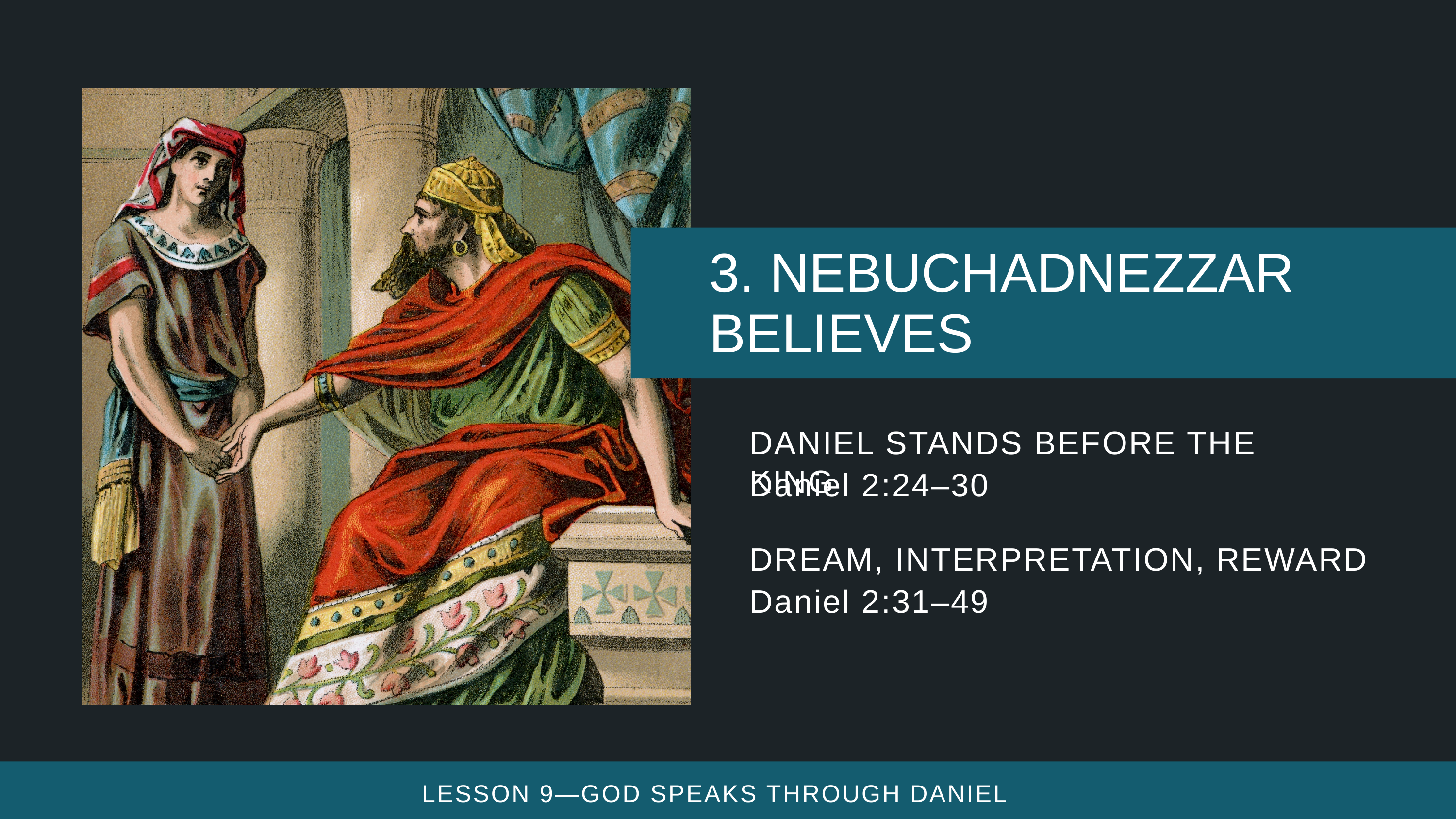

DANIEL STANDS BEFORE THE KING
Daniel 2:24–30

DREAM, INTERPRETATION, REWARD
Daniel 2:31–49